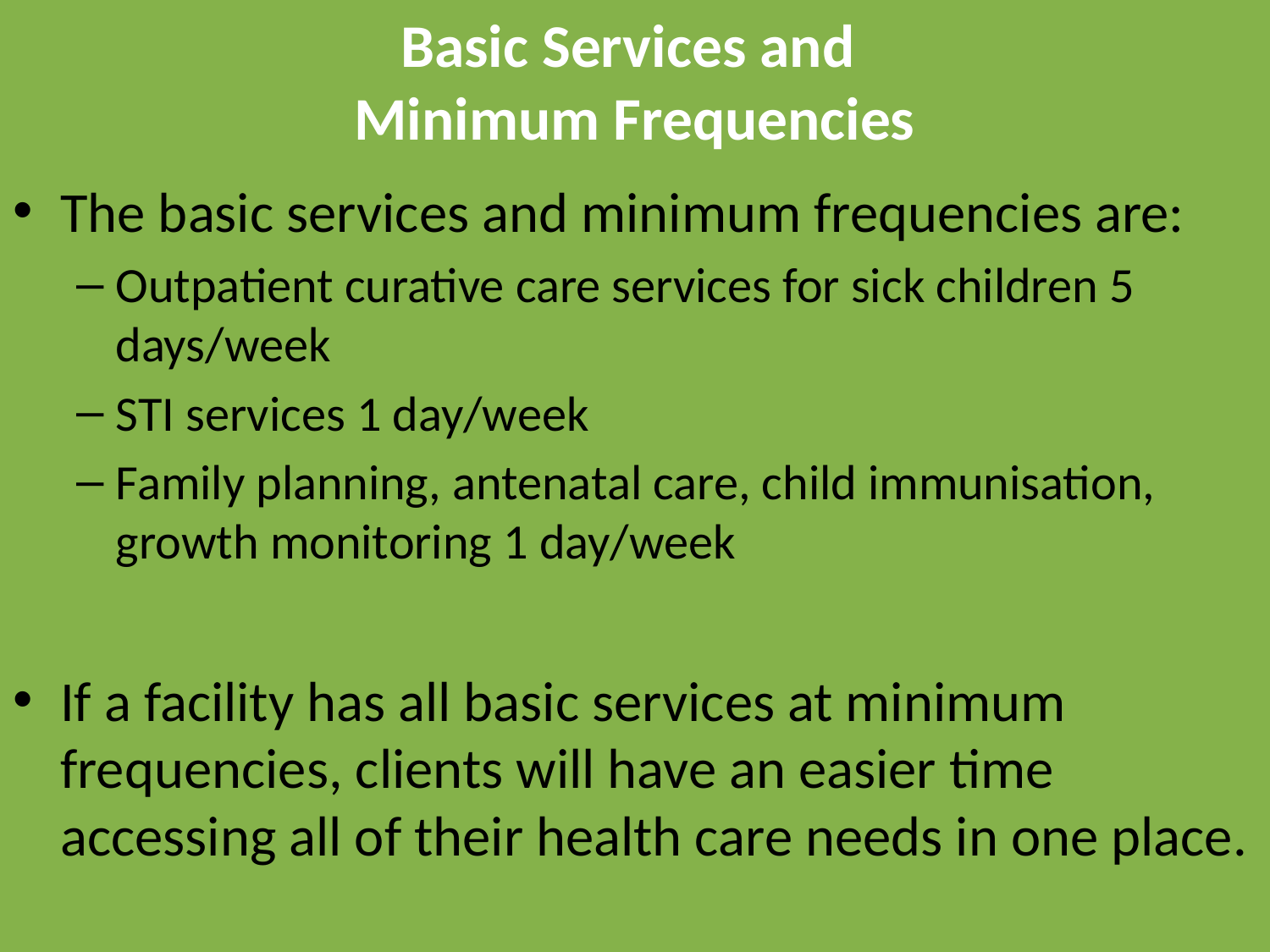

# Basic Services and Minimum Frequencies
The basic services and minimum frequencies are:
Outpatient curative care services for sick children 5 days/week
STI services 1 day/week
Family planning, antenatal care, child immunisation, growth monitoring 1 day/week

If a facility has all basic services at minimum frequencies, clients will have an easier time accessing all of their health care needs in one place.